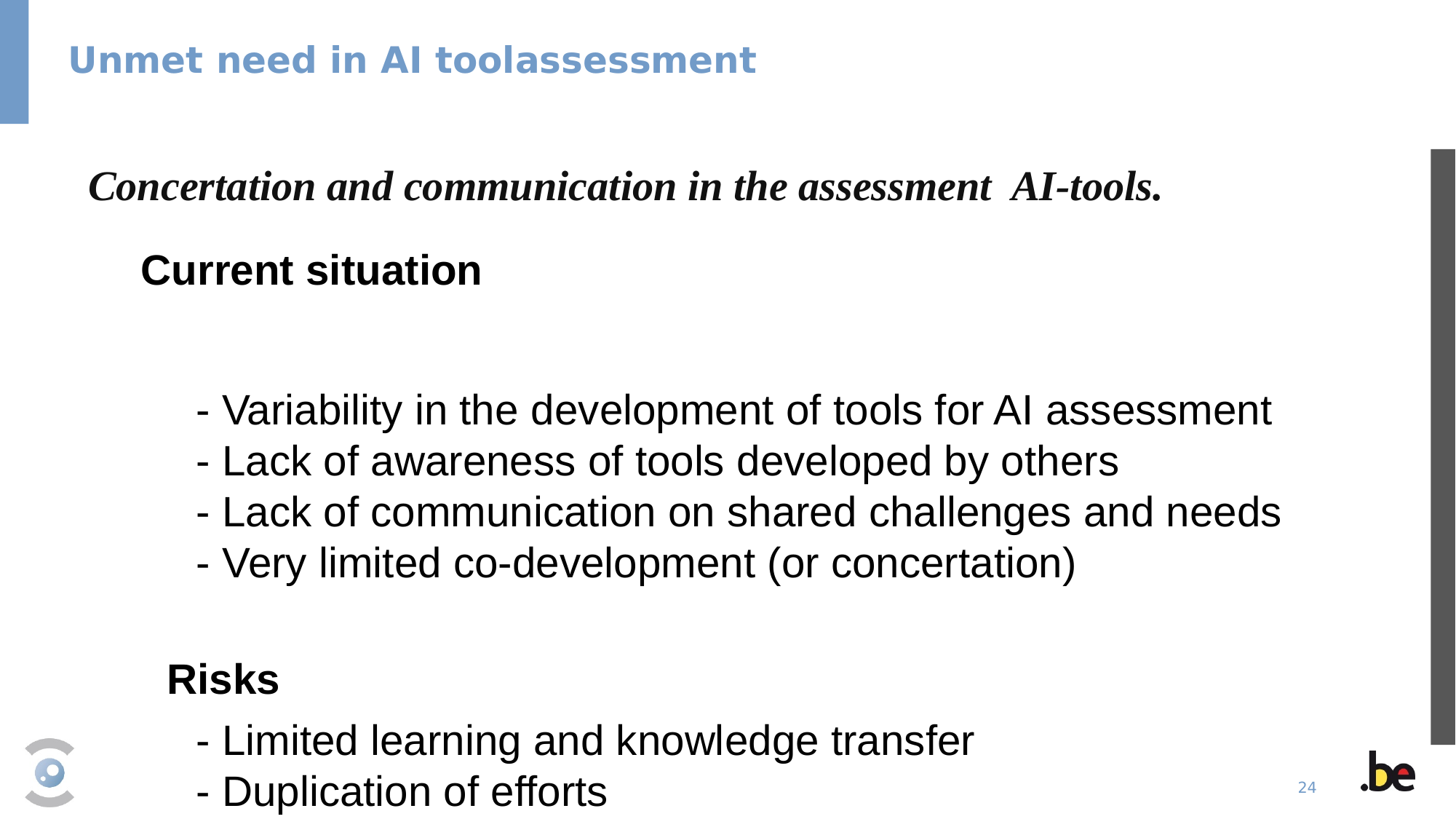

Unmet need in AI toolassessment
Concertation and communication in the assessment  AI-tools.
Current situation
- Variability in the development of tools for AI assessment
- Lack of awareness of tools developed by others
- Lack of communication on shared challenges and needs
- Very limited co-development (or concertation)
Risks
- Limited learning and knowledge transfer
- Duplication of efforts